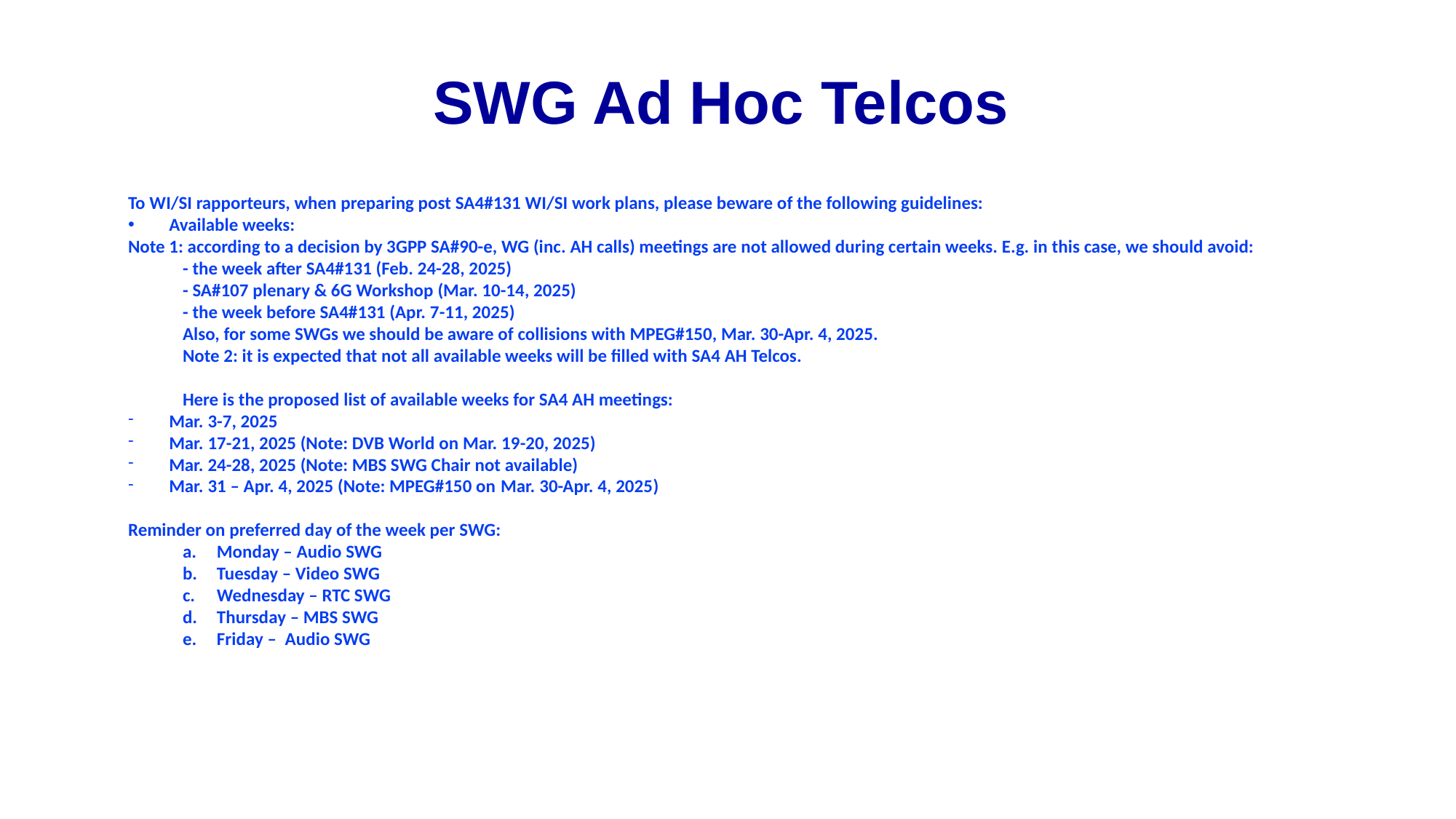

# SWG Ad Hoc Telcos

To WI/SI rapporteurs, when preparing post SA4#131 WI/SI work plans, please beware of the following guidelines:
Available weeks:
Note 1: according to a decision by 3GPP SA#90-e, WG (inc. AH calls) meetings are not allowed during certain weeks. E.g. in this case, we should avoid:
- the week after SA4#131 (Feb. 24-28, 2025)
- SA#107 plenary & 6G Workshop (Mar. 10-14, 2025)
- the week before SA4#131 (Apr. 7-11, 2025)
Also, for some SWGs we should be aware of collisions with MPEG#150, Mar. 30-Apr. 4, 2025.
Note 2: it is expected that not all available weeks will be filled with SA4 AH Telcos.

Here is the proposed list of available weeks for SA4 AH meetings:
Mar. 3-7, 2025
Mar. 17-21, 2025 (Note: DVB World on Mar. 19-20, 2025)
Mar. 24-28, 2025 (Note: MBS SWG Chair not available)
Mar. 31 – Apr. 4, 2025 (Note: MPEG#150 on Mar. 30-Apr. 4, 2025)

Reminder on preferred day of the week per SWG:
Monday – Audio SWG
Tuesday – Video SWG
Wednesday – RTC SWG
Thursday – MBS SWG
Friday –  Audio SWG